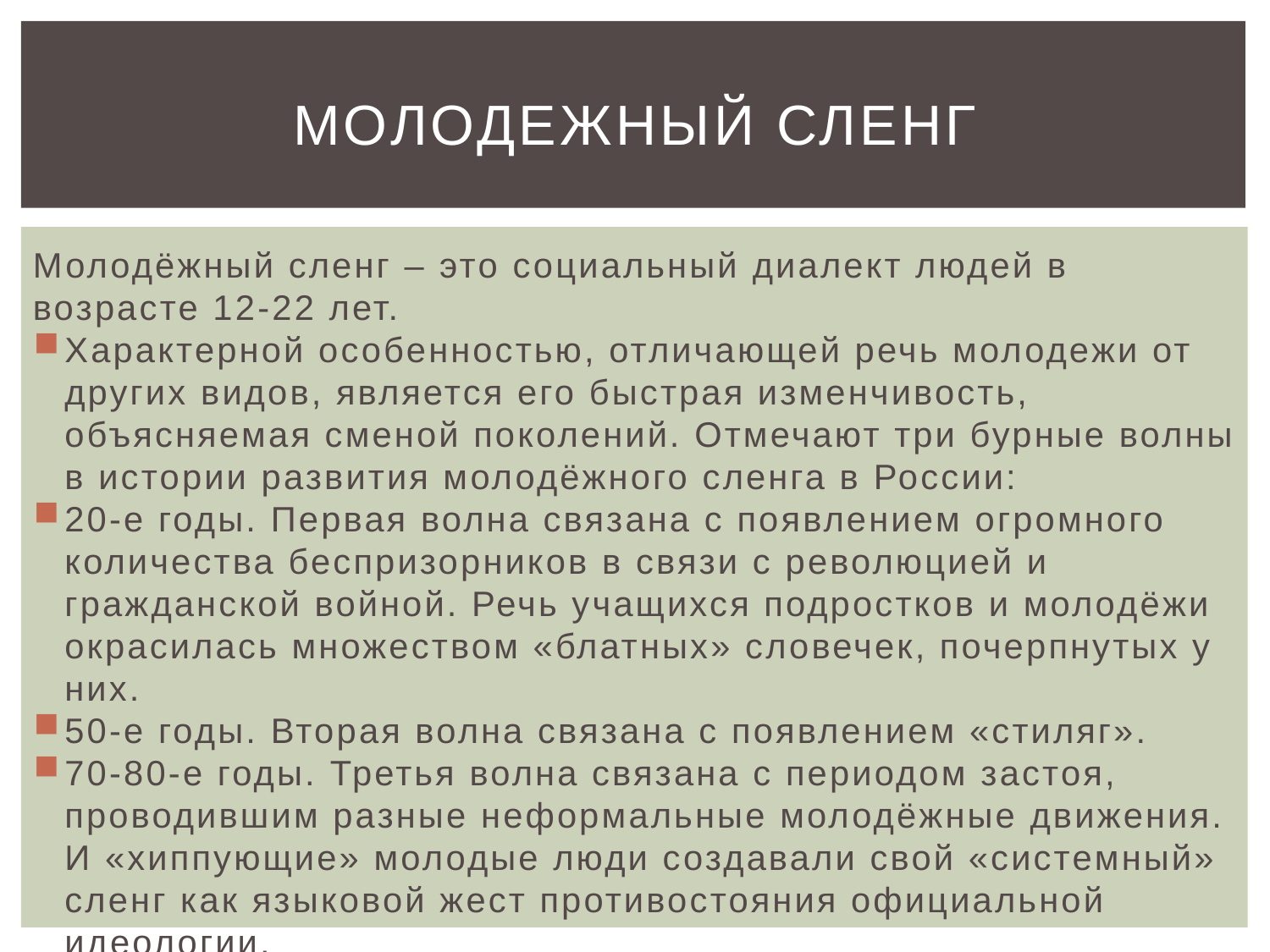

# Молодежный сленг
Молодёжный сленг – это социальный диалект людей в возрасте 12-22 лет.
Характерной особенностью, отличающей речь молодежи от других видов, является его быстрая изменчивость, объясняемая сменой поколений. Отмечают три бурные волны в истории развития молодёжного сленга в России:
20-е годы. Первая волна связана с появлением огромного количества беспризорников в связи с революцией и гражданской войной. Речь учащихся подростков и молодёжи окрасилась множеством «блатных» словечек, почерпнутых у них.
50-е годы. Вторая волна связана с появлением «стиляг».
70-80-е годы. Третья волна связана с периодом застоя, проводившим разные неформальные молодёжные движения. И «хиппующие» молодые люди создавали свой «системный» сленг как языковой жест противостояния официальной идеологии.